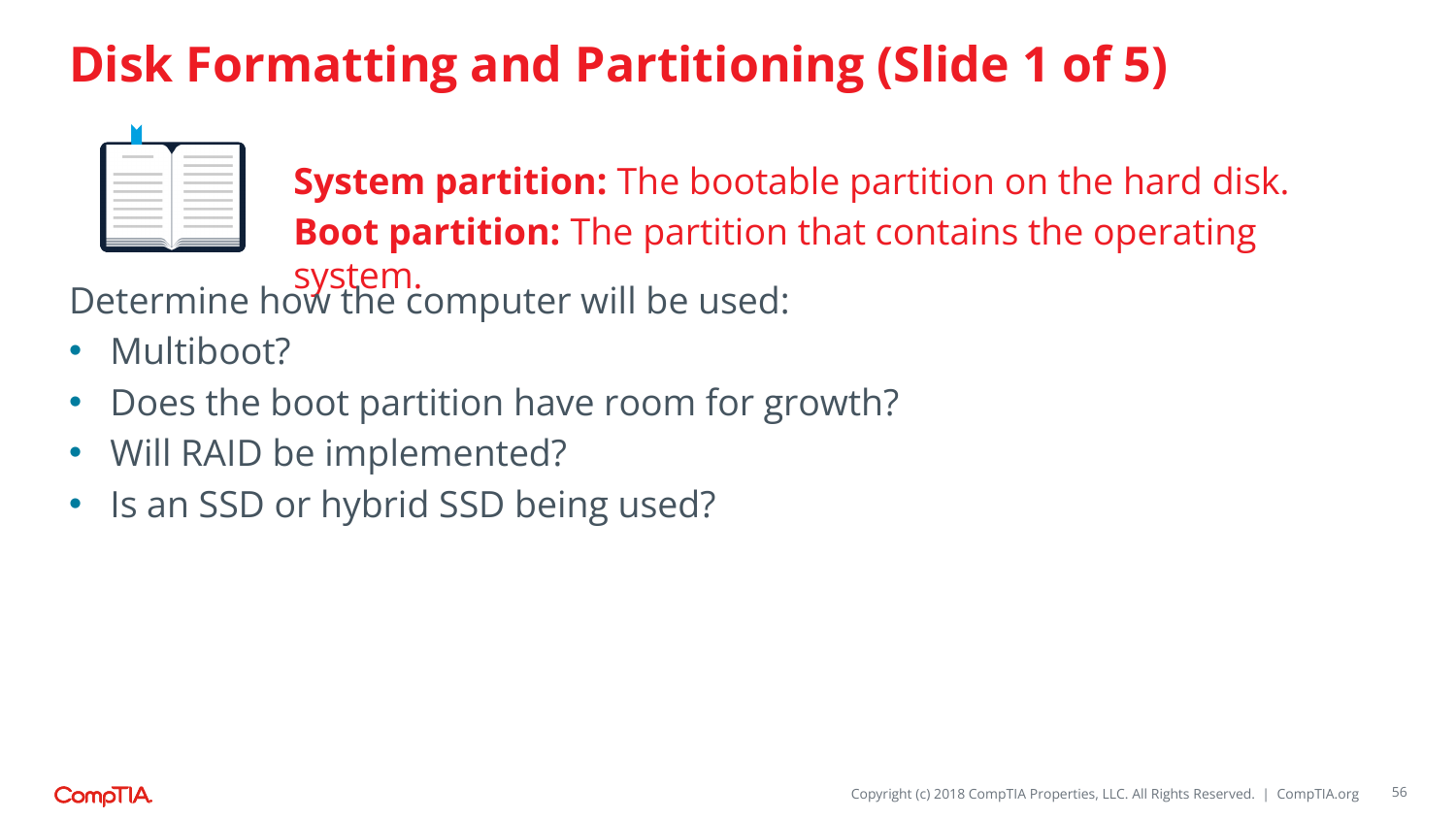

# Disk Formatting and Partitioning (Slide 1 of 5)
System partition: The bootable partition on the hard disk.
Boot partition: The partition that contains the operating system.
Determine how the computer will be used:
Multiboot?
Does the boot partition have room for growth?
Will RAID be implemented?
Is an SSD or hybrid SSD being used?

56